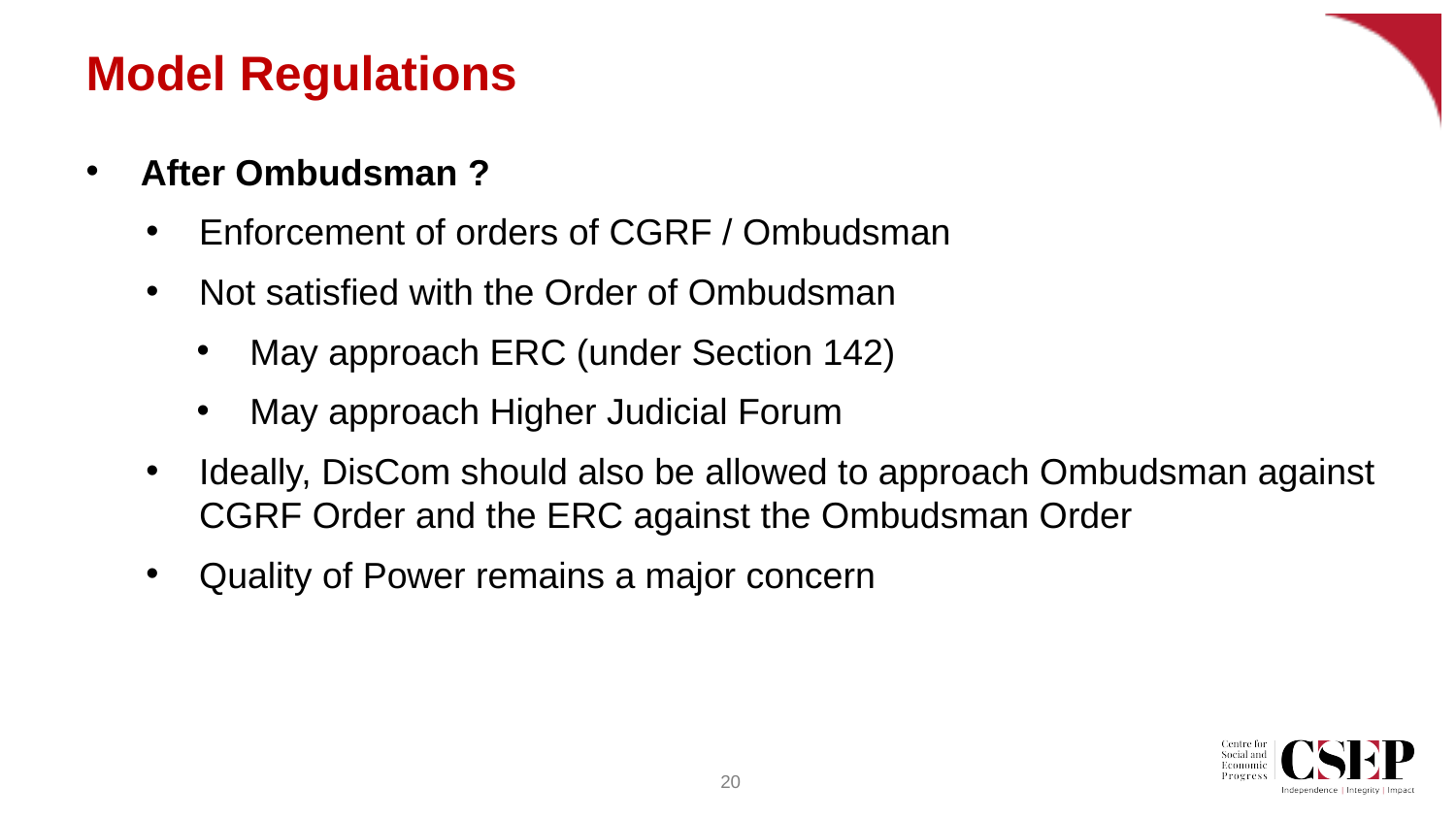

# Model Regulations
After Ombudsman ?
Enforcement of orders of CGRF / Ombudsman
Not satisfied with the Order of Ombudsman
May approach ERC (under Section 142)
May approach Higher Judicial Forum
Ideally, DisCom should also be allowed to approach Ombudsman against CGRF Order and the ERC against the Ombudsman Order
Quality of Power remains a major concern